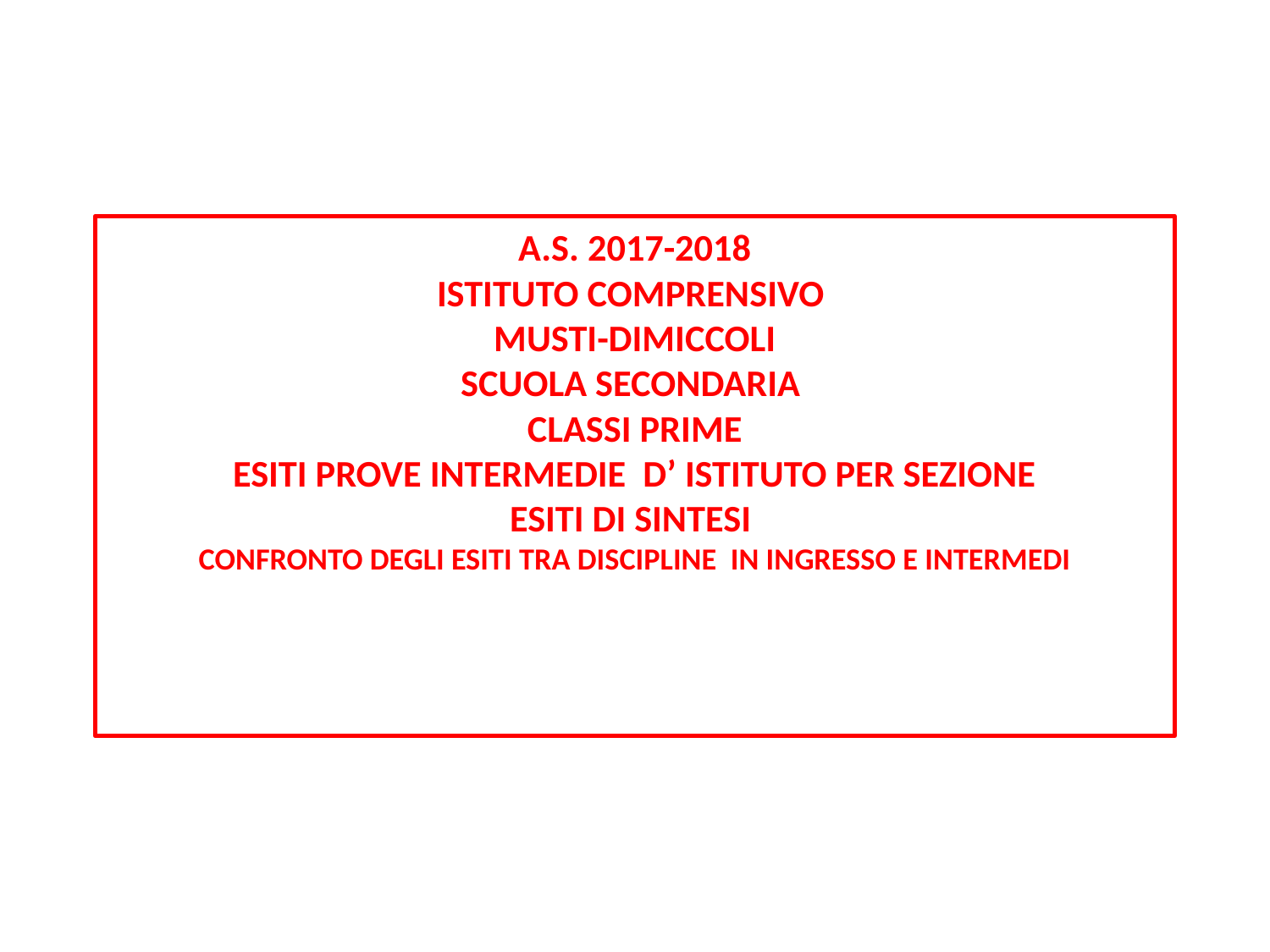

A.S. 2017-2018
ISTITUTO COMPRENSIVO
MUSTI-DIMICCOLI
SCUOLA SECONDARIA
CLASSI PRIME
ESITI PROVE INTERMEDIE  D’ ISTITUTO PER SEZIONE
ESITI DI SINTESI
CONFRONTO DEGLI ESITI TRA DISCIPLINE  IN INGRESSO E INTERMEDI